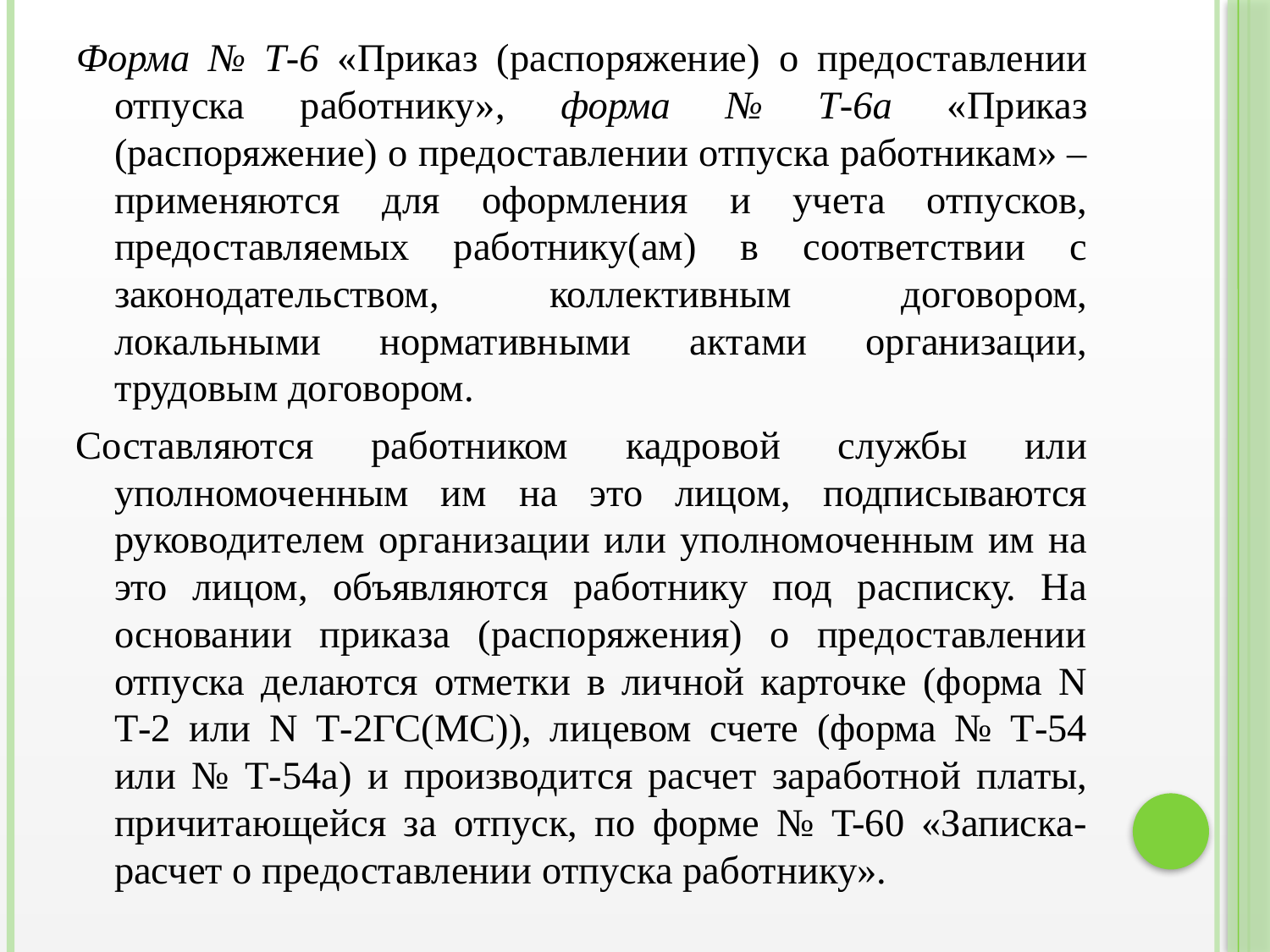

Форма № Т-6 «Приказ (распоряжение) о предоставлении отпуска работнику», форма № Т-6а «Приказ (распоряжение) о предоставлении отпуска работникам» – применяются для оформления и учета отпусков, предоставляемых работнику(ам) в соответствии с законодательством, коллективным договором, локальными нормативными актами организации, трудовым договором.
Составляются работником кадровой службы или уполномоченным им на это лицом, подписываются руководителем организации или уполномоченным им на это лицом, объявляются работнику под расписку. На основании приказа (распоряжения) о предоставлении отпуска делаются отметки в личной карточке (форма N Т-2 или N Т-2ГС(МС)), лицевом счете (форма № Т-54 или № Т-54а) и производится расчет заработной платы, причитающейся за отпуск, по форме № T-60 «Записка-расчет о предоставлении отпуска работнику».